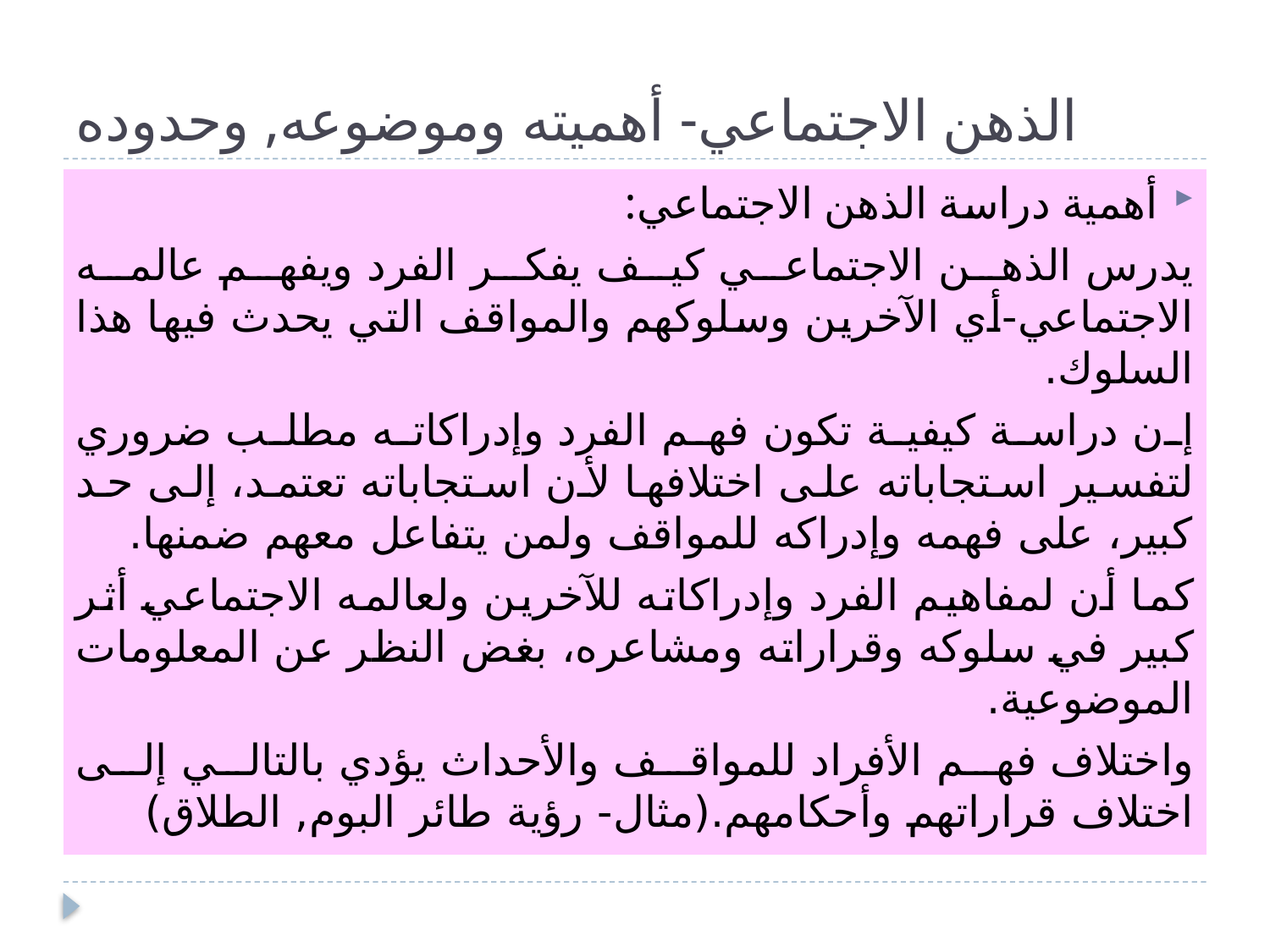

# الذهن الاجتماعي- أهميته وموضوعه, وحدوده
أهمية دراسة الذهن الاجتماعي:
يدرس الذهن الاجتماعي كيف يفكر الفرد ويفهم عالمه الاجتماعي-أي الآخرين وسلوكهم والمواقف التي يحدث فيها هذا السلوك.
إن دراسة كيفية تكون فهم الفرد وإدراكاته مطلب ضروري لتفسير استجاباته على اختلافها لأن استجاباته تعتمد، إلى حد كبير، على فهمه وإدراكه للمواقف ولمن يتفاعل معهم ضمنها.
كما أن لمفاهيم الفرد وإدراكاته للآخرين ولعالمه الاجتماعي أثر كبير في سلوكه وقراراته ومشاعره، بغض النظر عن المعلومات الموضوعية.
واختلاف فهم الأفراد للمواقف والأحداث يؤدي بالتالي إلى اختلاف قراراتهم وأحكامهم.(مثال- رؤية طائر البوم, الطلاق)